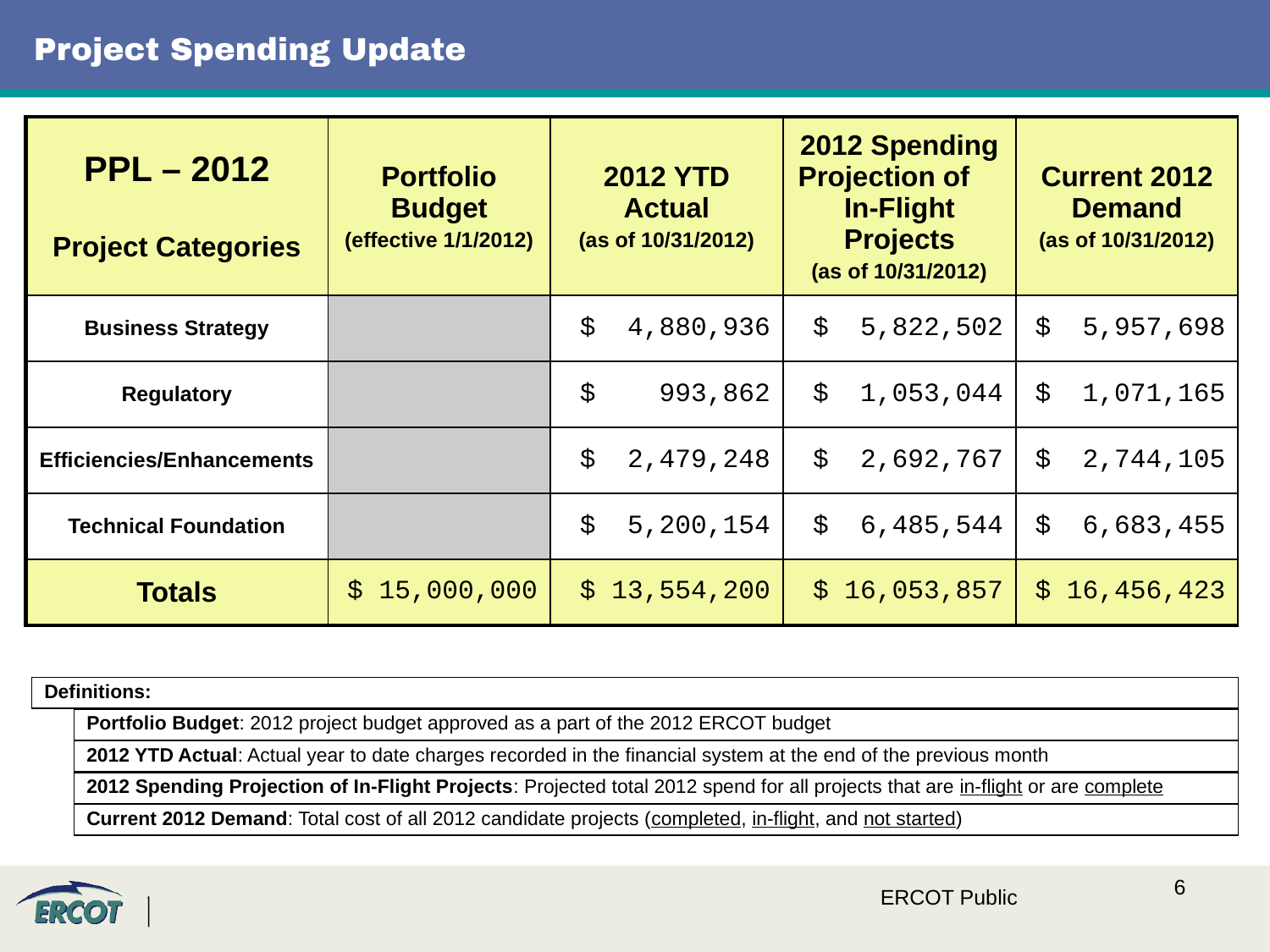

# Project Spending Update
| PPL – 2012 Project Categories | Portfolio Budget (effective 1/1/2012) | 2012 YTD Actual (as of 10/31/2012) | 2012 Spending Projection of In-Flight Projects (as of 10/31/2012) | Current 2012 Demand (as of 10/31/2012) |
| --- | --- | --- | --- | --- |
| Business Strategy |  | $ 4,880,936 | $ 5,822,502 | $ 5,957,698 |
| Regulatory |  | $ 993,862 | $ 1,053,044 | $ 1,071,165 |
| Efficiencies/Enhancements |  | $ 2,479,248 | $ 2,692,767 | $ 2,744,105 |
| Technical Foundation |  | $ 5,200,154 | $ 6,485,544 | $ 6,683,455 |
| Totals | $ 15,000,000 | $ 13,554,200 | $ 16,053,857 | $ 16,456,423 |
Definitions:
Portfolio Budget: 2012 project budget approved as a part of the 2012 ERCOT budget
2012 YTD Actual: Actual year to date charges recorded in the financial system at the end of the previous month
2012 Spending Projection of In-Flight Projects: Projected total 2012 spend for all projects that are in-flight or are complete
Current 2012 Demand: Total cost of all 2012 candidate projects (completed, in-flight, and not started)
ERCOT Public